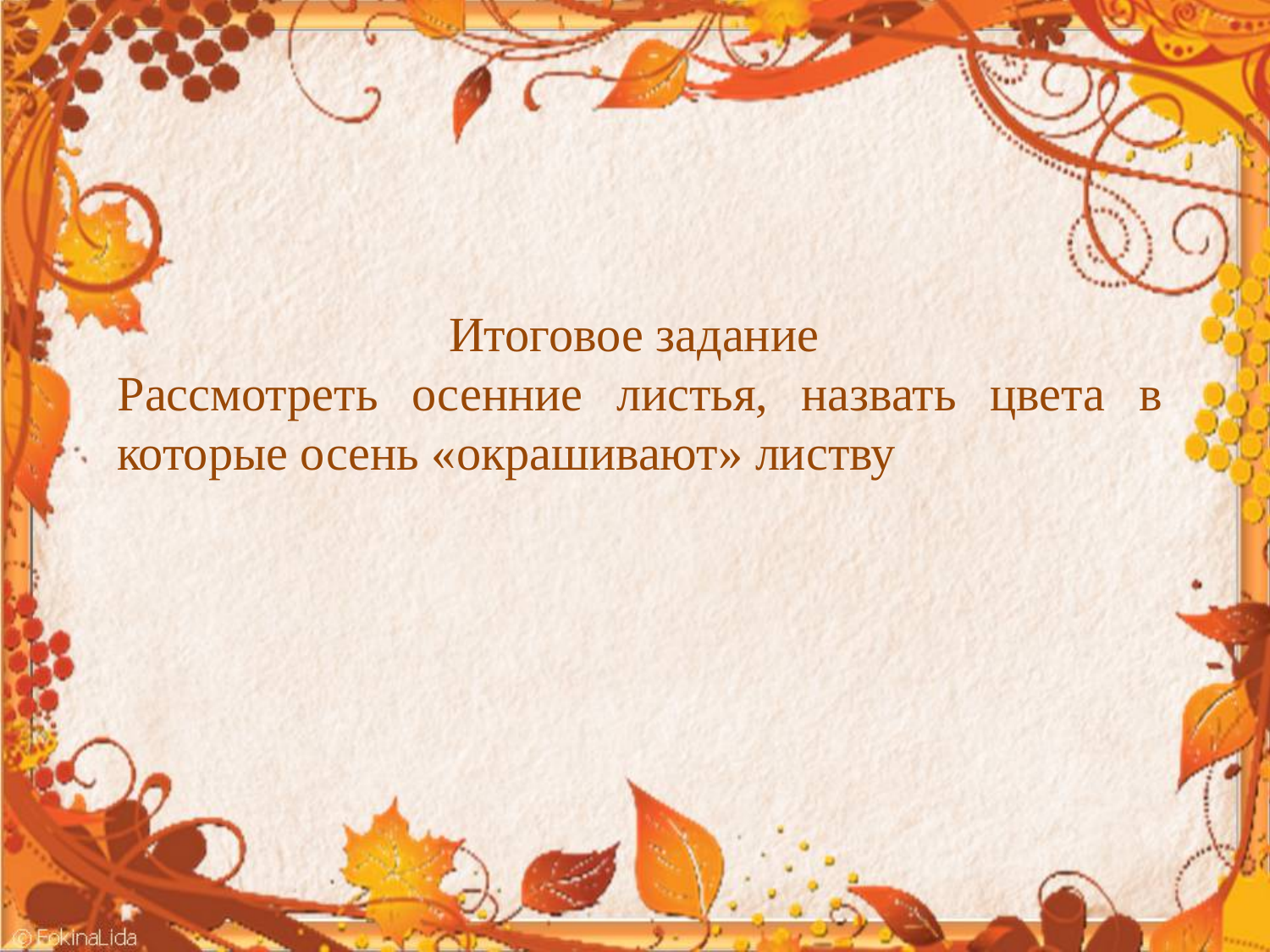

Итоговое задание
Рассмотреть осенние листья, назвать цвета в которые осень «окрашивают» листву